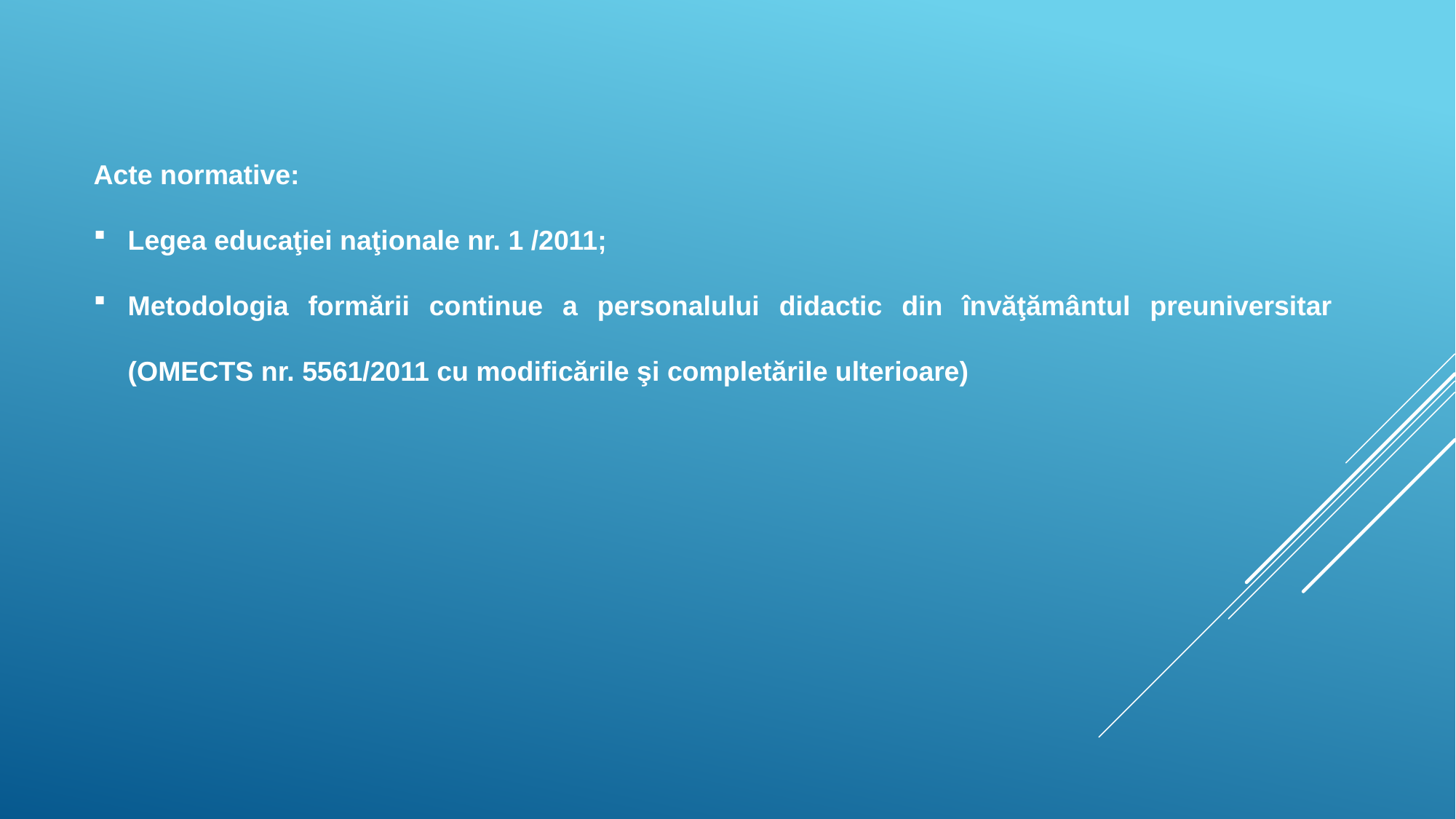

Acte normative:
Legea educaţiei naţionale nr. 1 /2011;
Metodologia formării continue a personalului didactic din învăţământul preuniversitar (OMECTS nr. 5561/2011 cu modificările şi completările ulterioare)